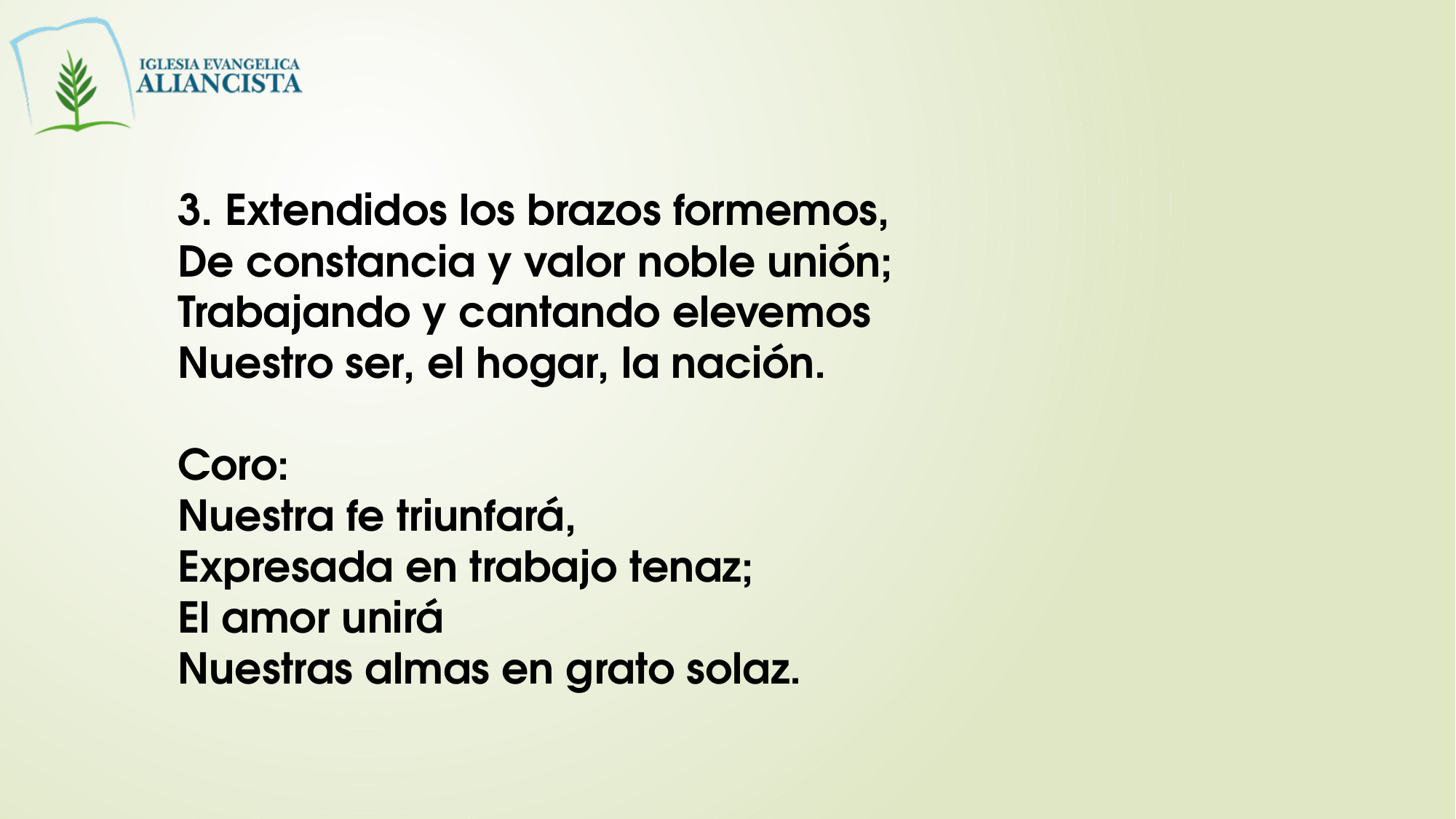

3. Extendidos los brazos formemos,
De constancia y valor noble unión;
Trabajando y cantando elevemos
Nuestro ser, el hogar, la nación.

Coro:
Nuestra fe triunfará,
Expresada en trabajo tenaz;
El amor unirá
Nuestras almas en grato solaz.